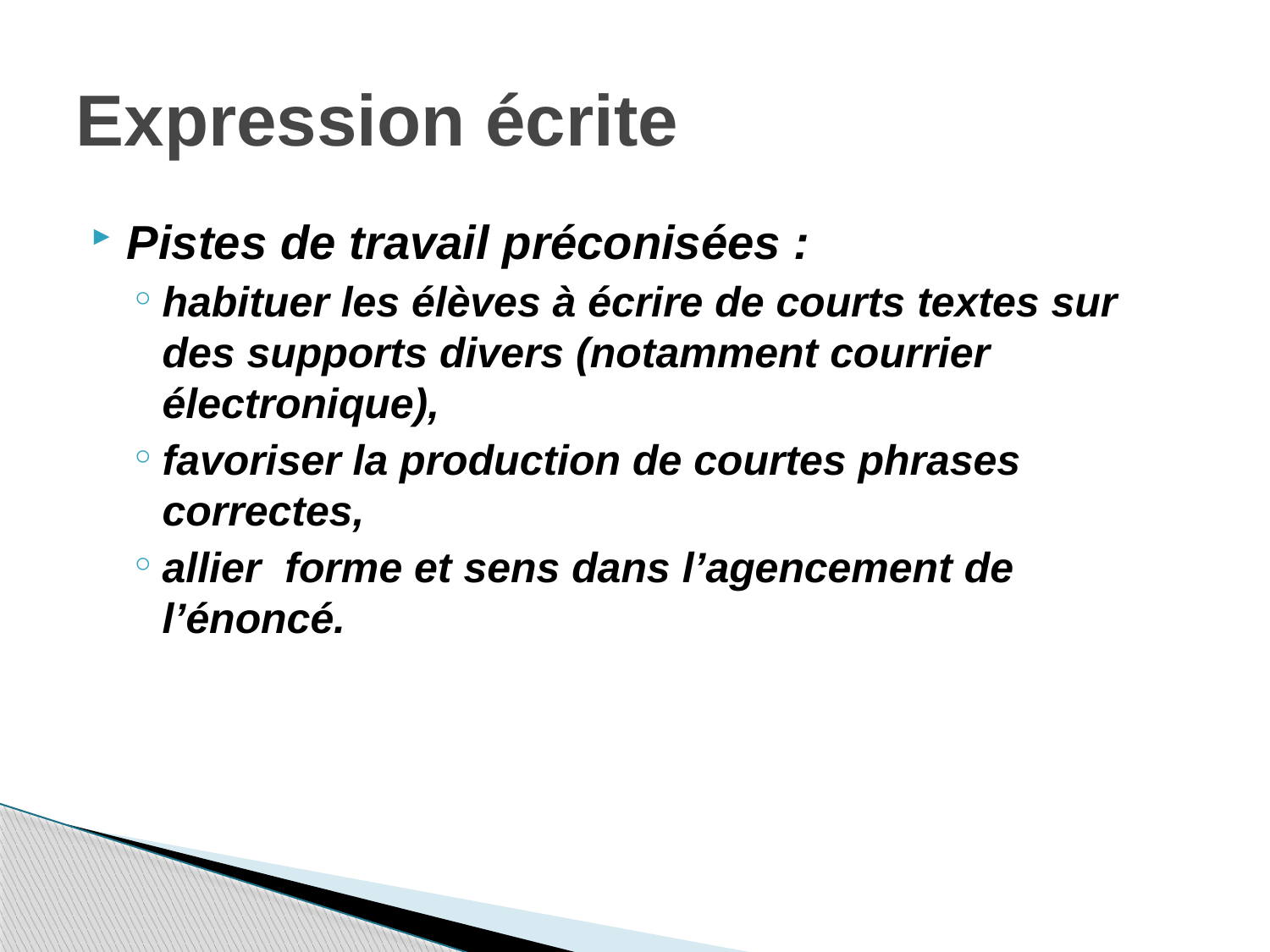

# Expression écrite
Pistes de travail préconisées :
habituer les élèves à écrire de courts textes sur des supports divers (notamment courrier électronique),
favoriser la production de courtes phrases correctes,
allier  forme et sens dans l’agencement de l’énoncé.